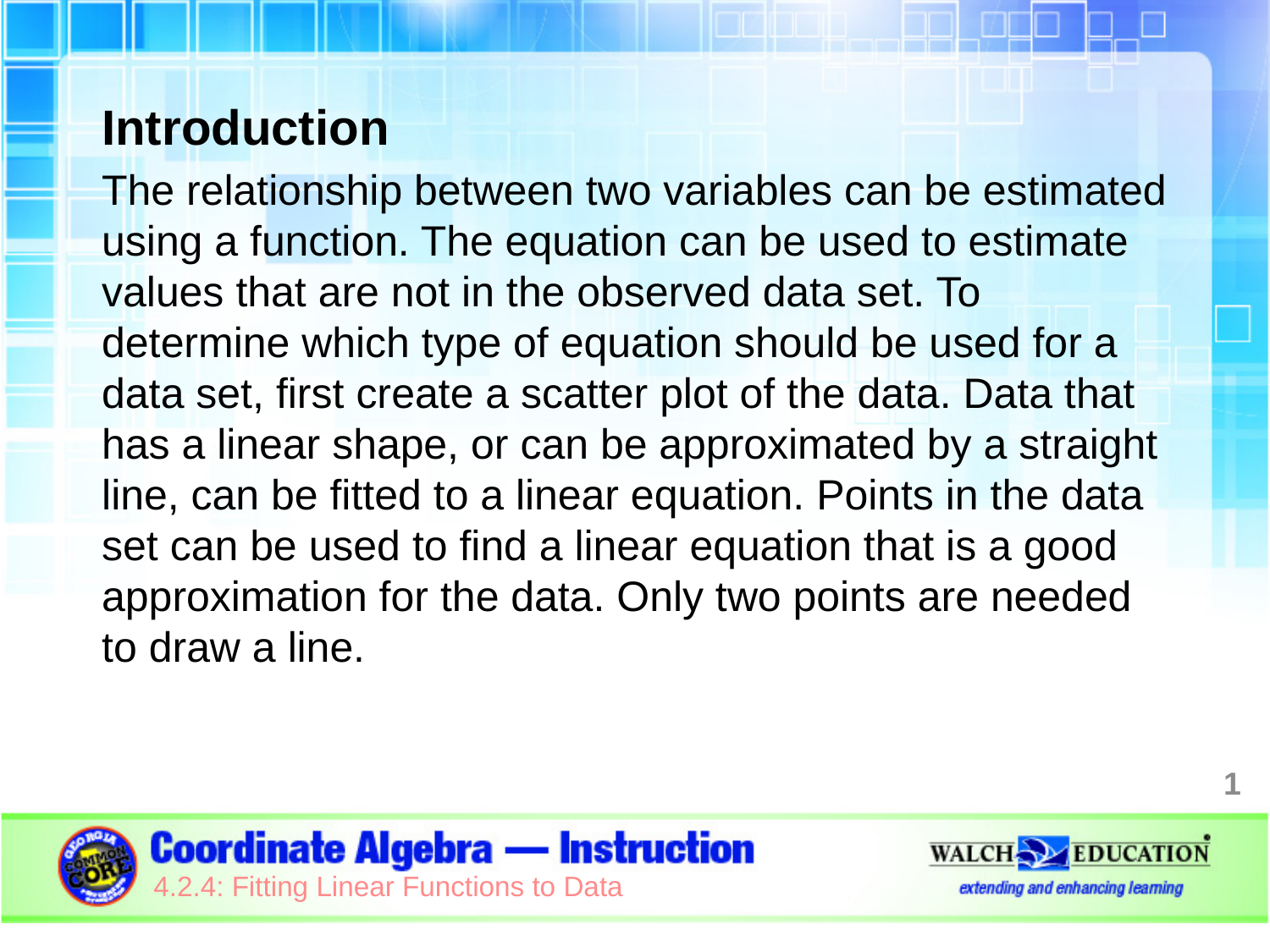

Introduction
The relationship between two variables can be estimated using a function. The equation can be used to estimate values that are not in the observed data set. To determine which type of equation should be used for a data set, first create a scatter plot of the data. Data that has a linear shape, or can be approximated by a straight line, can be fitted to a linear equation. Points in the data set can be used to find a linear equation that is a good approximation for the data. Only two points are needed to draw a line.
1
4.2.4: Fitting Linear Functions to Data